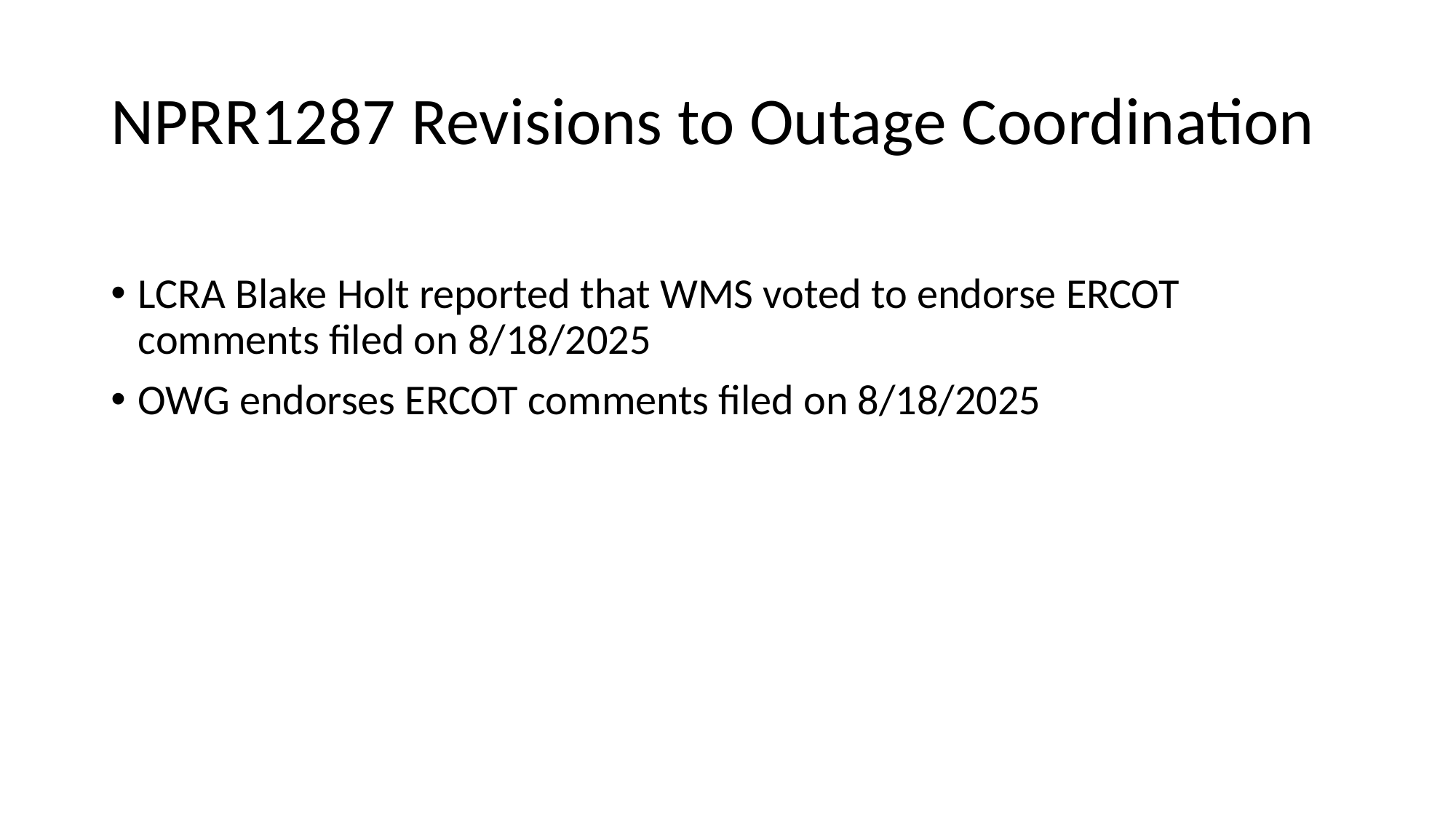

# NPRR1287 Revisions to Outage Coordination
LCRA Blake Holt reported that WMS voted to endorse ERCOT comments filed on 8/18/2025
OWG endorses ERCOT comments filed on 8/18/2025